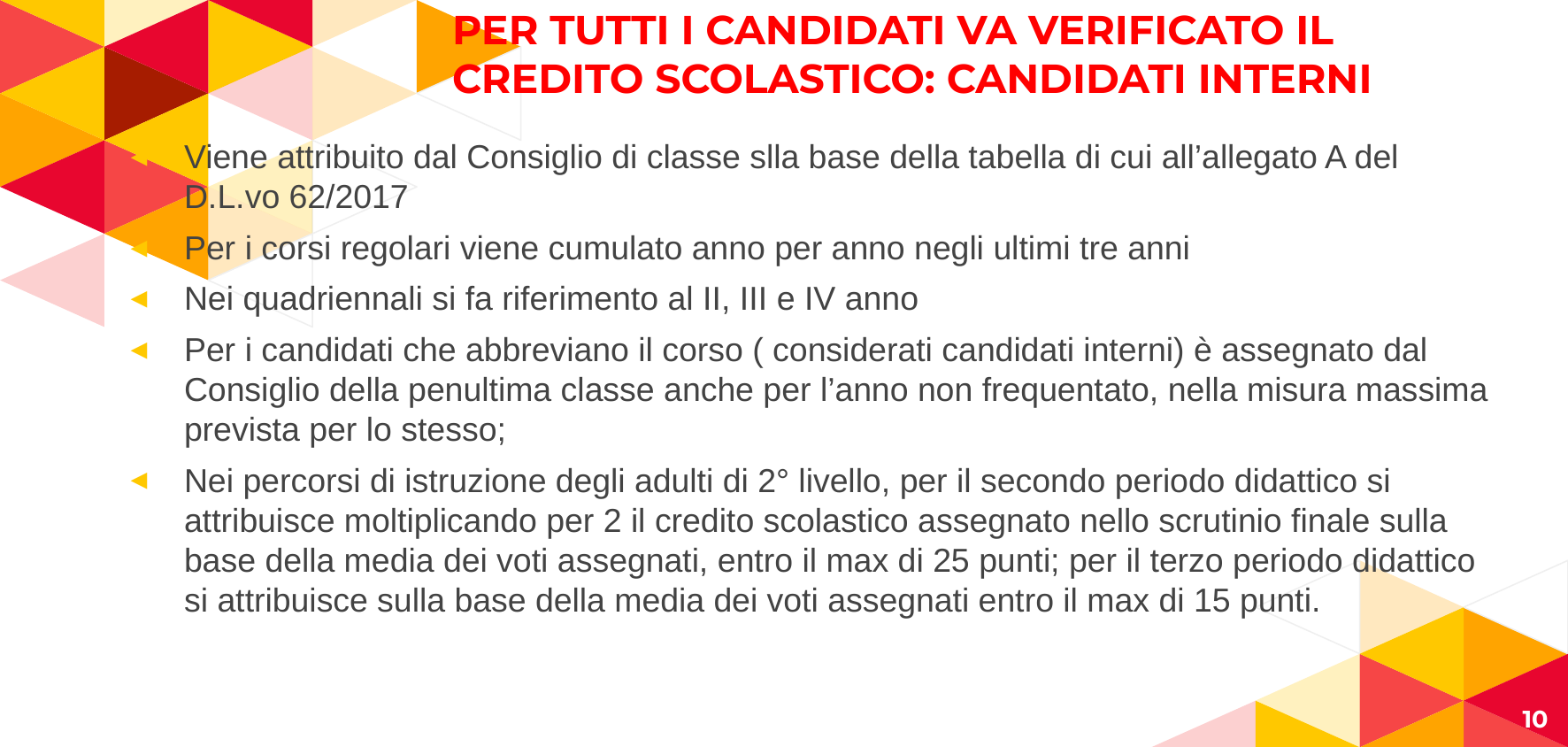

# PER TUTTI I CANDIDATI VA VERIFICATO IL CREDITO SCOLASTICO: CANDIDATI INTERNI
Viene attribuito dal Consiglio di classe slla base della tabella di cui all’allegato A del D.L.vo 62/2017
Per i corsi regolari viene cumulato anno per anno negli ultimi tre anni
Nei quadriennali si fa riferimento al II, III e IV anno
Per i candidati che abbreviano il corso ( considerati candidati interni) è assegnato dal Consiglio della penultima classe anche per l’anno non frequentato, nella misura massima prevista per lo stesso;
Nei percorsi di istruzione degli adulti di 2° livello, per il secondo periodo didattico si attribuisce moltiplicando per 2 il credito scolastico assegnato nello scrutinio finale sulla base della media dei voti assegnati, entro il max di 25 punti; per il terzo periodo didattico si attribuisce sulla base della media dei voti assegnati entro il max di 15 punti.

10